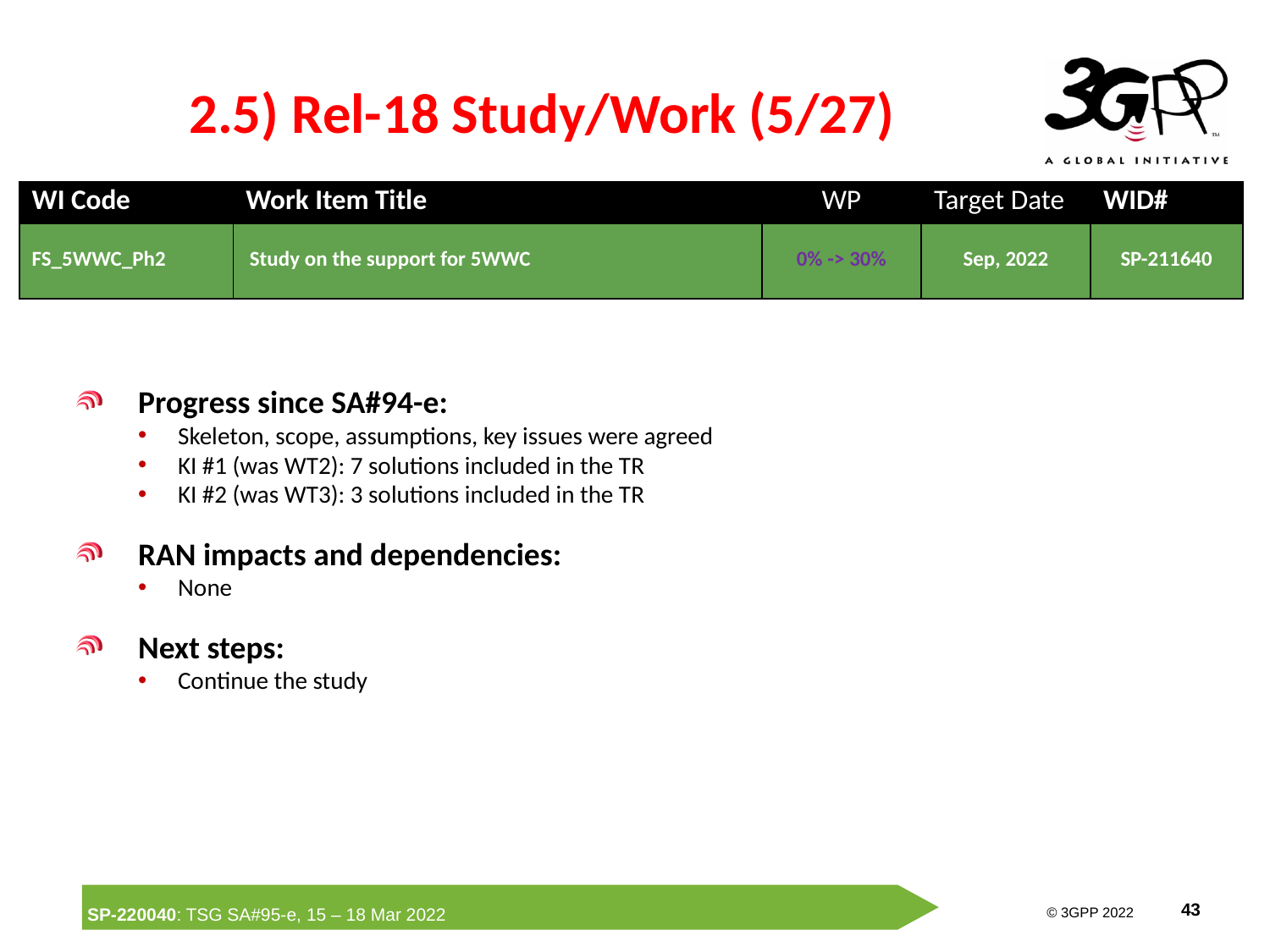

# 2.5) Rel-18 Study/Work (5/27)
| WI Code | Work Item Title | WP | Target Date | WID# |
| --- | --- | --- | --- | --- |
| FS\_5WWC\_Ph2 | Study on the support for 5WWC | 0% -> 30% | Sep, 2022 | SP-211640 |
Progress since SA#94-e:
Skeleton, scope, assumptions, key issues were agreed
KI #1 (was WT2): 7 solutions included in the TR
KI #2 (was WT3): 3 solutions included in the TR

RAN impacts and dependencies:
None

Next steps:
Continue the study